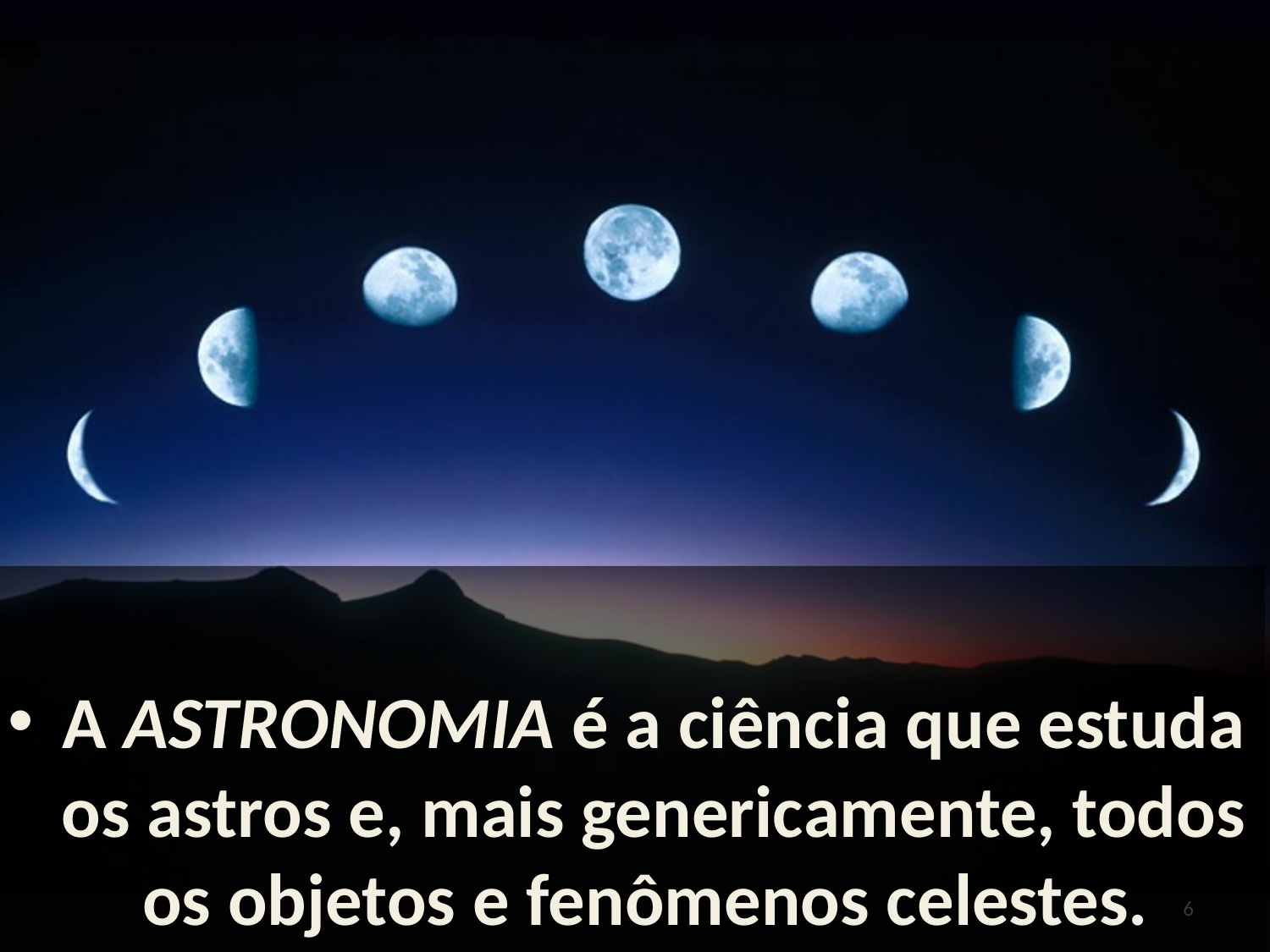

A ASTRONOMIA é a ciência que estuda os astros e, mais genericamente, todos os objetos e fenômenos celestes.
6